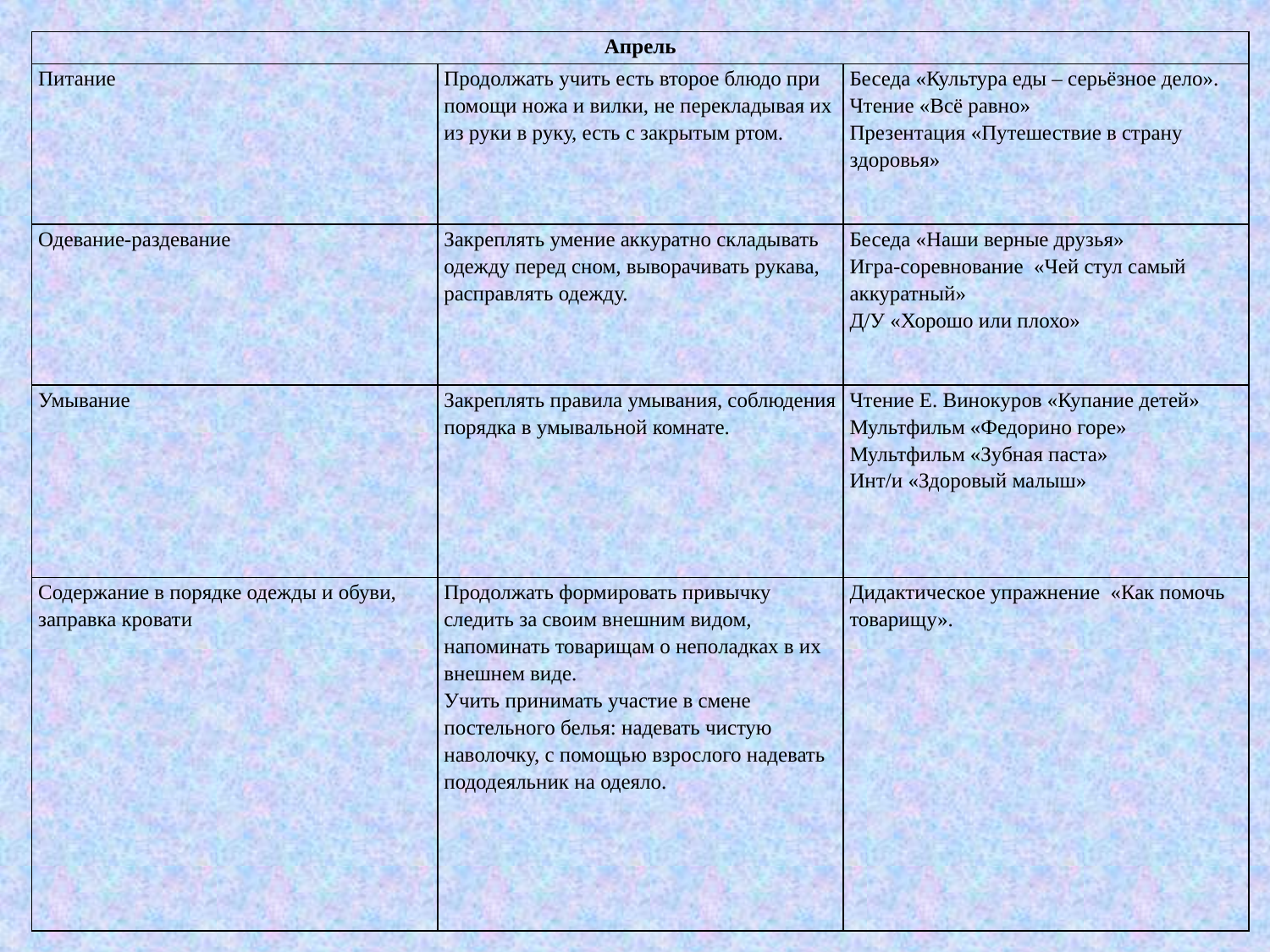

| Апрель |  |  |
| --- | --- | --- |
| Питание | Продолжать учить есть второе блюдо при помощи ножа и вилки, не перекладывая их из руки в руку, есть с закрытым ртом. | Беседа «Культура еды – серьёзное дело». Чтение «Всё равно» Презентация «Путешествие в страну здоровья» |
| Одевание-раздевание | Закреплять умение аккуратно складывать одежду перед сном, выворачивать рукава, расправлять одежду. | Беседа «Наши верные друзья» Игра-соревнование «Чей стул самый аккуратный» Д/У «Хорошо или плохо» |
| Умывание | Закреплять правила умывания, соблюдения порядка в умывальной комнате. | Чтение Е. Винокуров «Купание детей» Мультфильм «Федорино горе» Мультфильм «Зубная паста» Инт/и «Здоровый малыш» |
| Содержание в порядке одежды и обуви, заправка кровати | Продолжать формировать привычку следить за своим внешним видом, напоминать товарищам о неполадках в их внешнем виде. Учить принимать участие в смене постельного белья: надевать чистую наволочку, с помощью взрослого надевать пододеяльник на одеяло. | Дидактическое упражнение «Как помочь товарищу». |